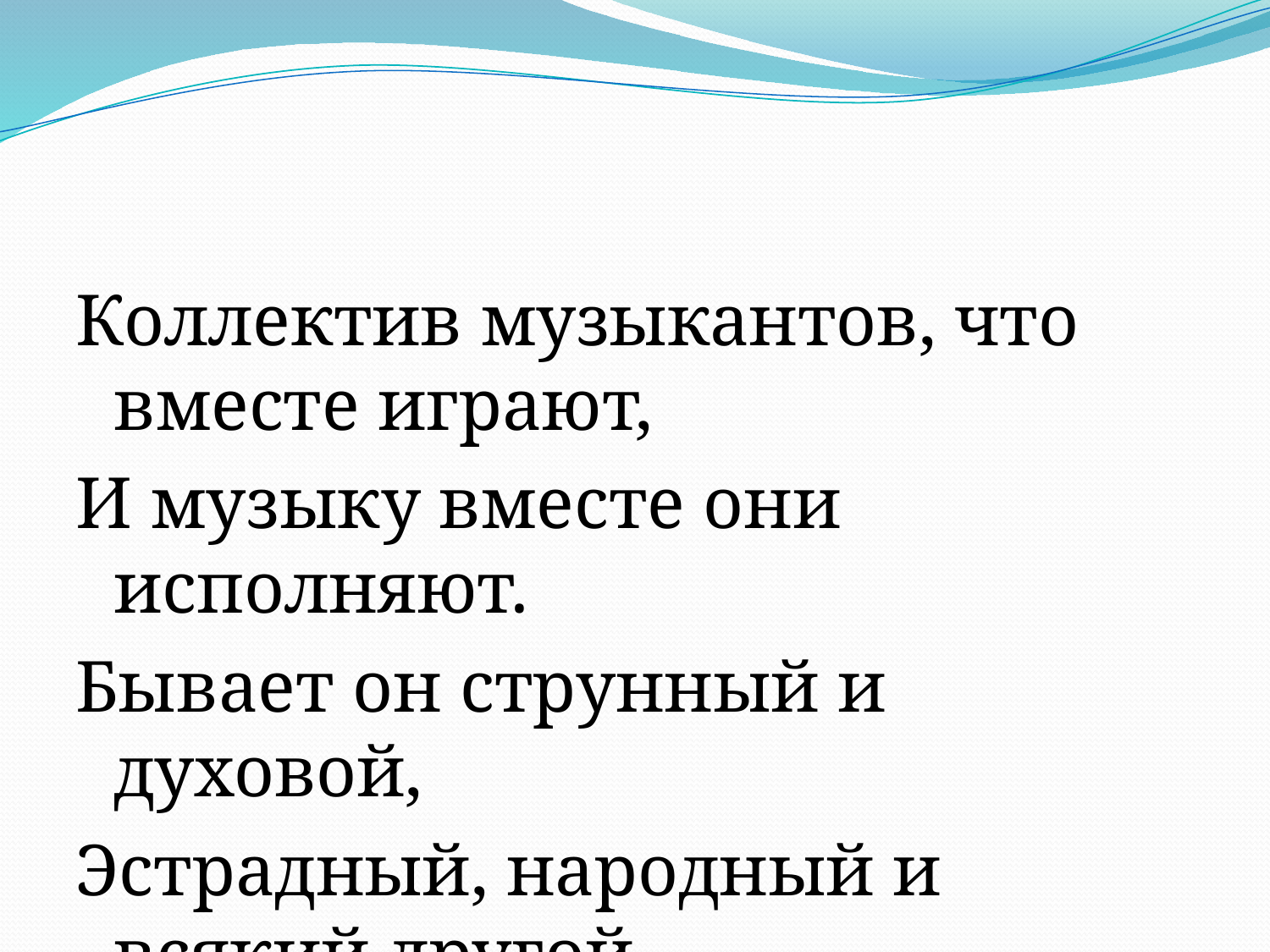

Коллектив музыкантов, что вместе играют,
И музыку вместе они исполняют.
Бывает он струнный и духовой,
Эстрадный, народный и всякий другой.